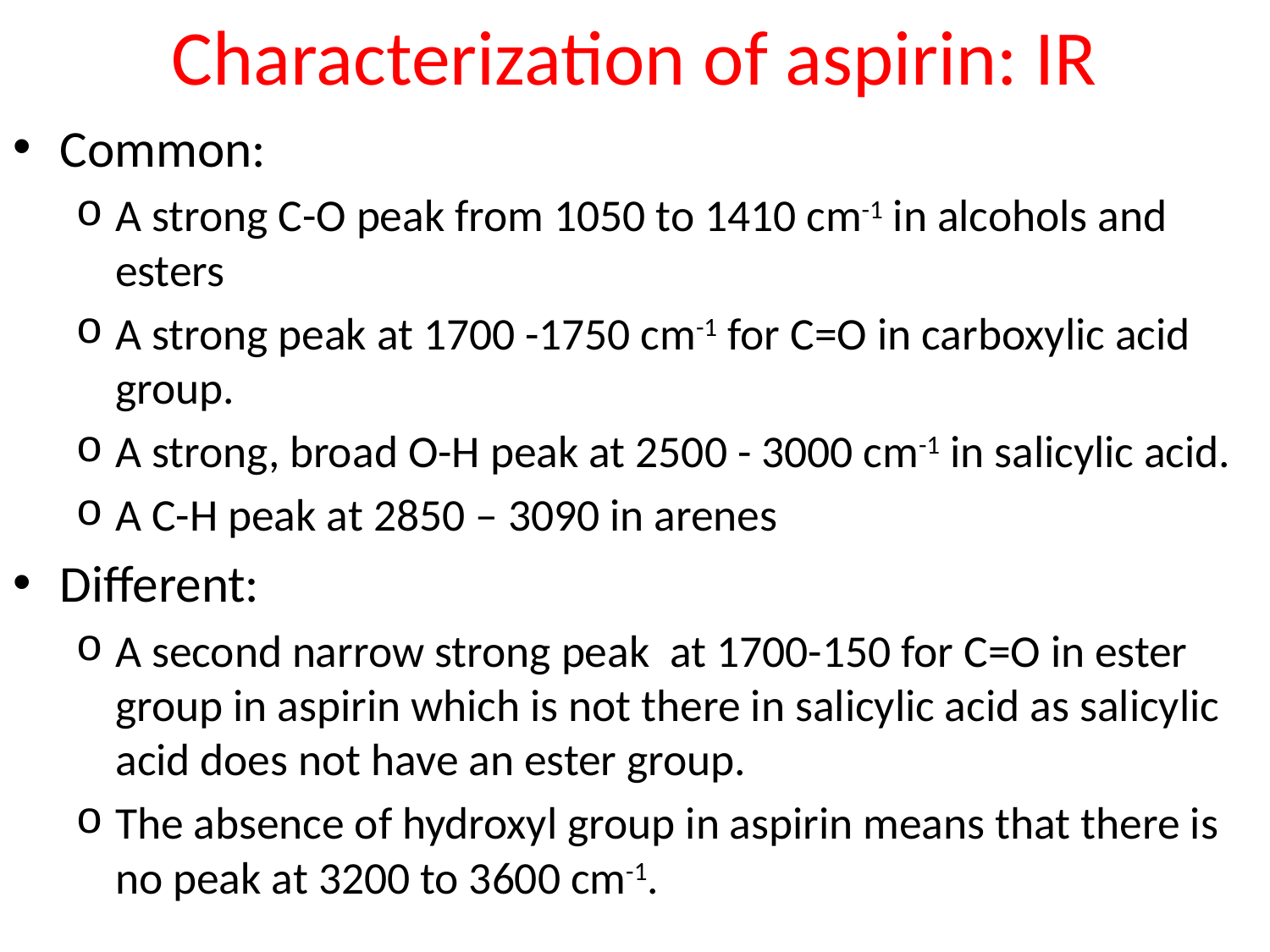

# Characterization of aspirin: IR
Common:
A strong C-O peak from 1050 to 1410 cm-1 in alcohols and esters
A strong peak at 1700 -1750 cm-1 for C=O in carboxylic acid group.
A strong, broad O-H peak at 2500 - 3000 cm-1 in salicylic acid.
A C-H peak at 2850 – 3090 in arenes
Different:
A second narrow strong peak  at 1700-150 for C=O in ester group in aspirin which is not there in salicylic acid as salicylic acid does not have an ester group.
The absence of hydroxyl group in aspirin means that there is no peak at 3200 to 3600 cm-1.